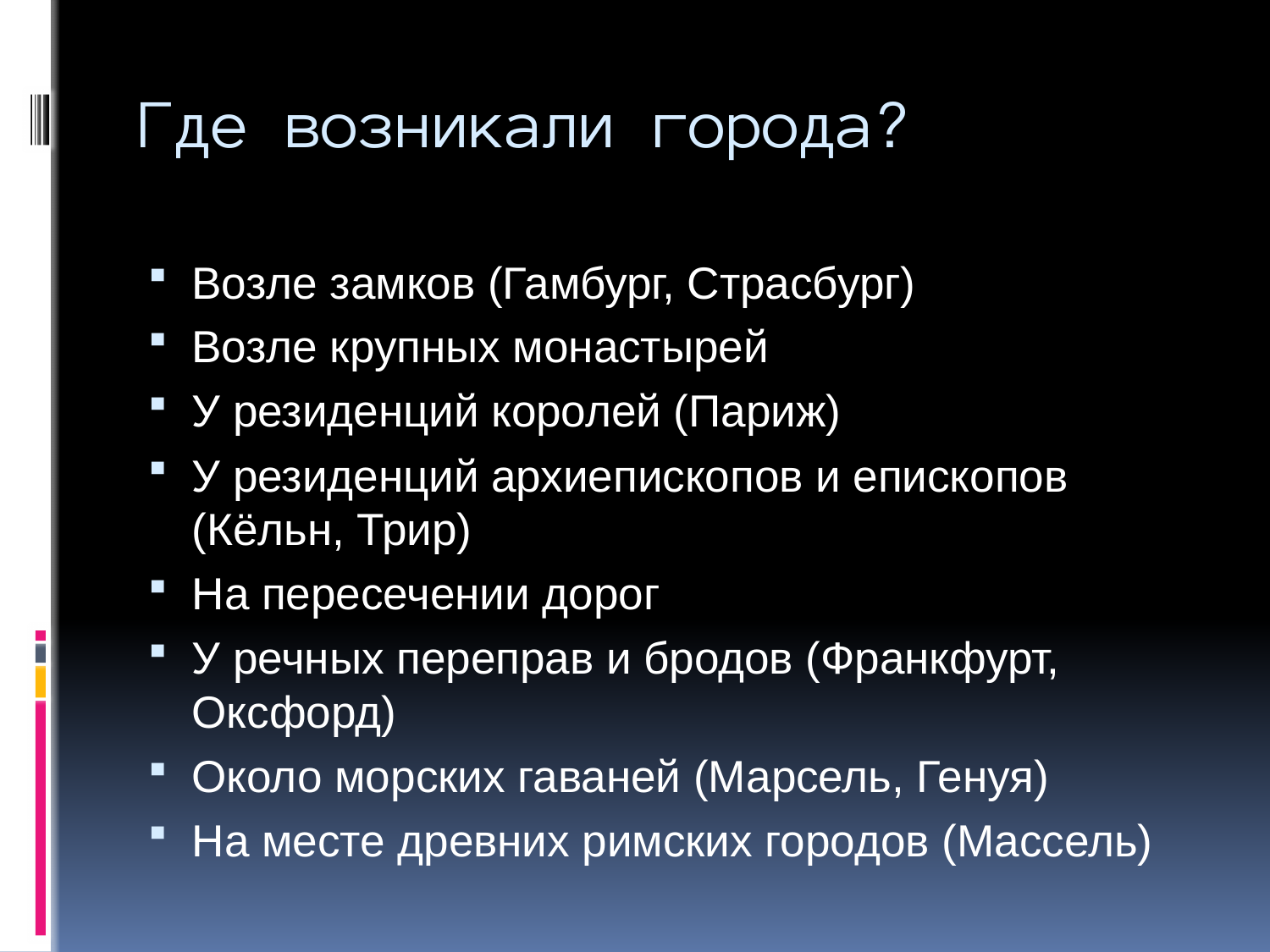

# Где возникали города?
Возле замков (Гамбург, Страсбург)
Возле крупных монастырей
У резиденций королей (Париж)
У резиденций архиепископов и епископов (Кёльн, Трир)
На пересечении дорог
У речных переправ и бродов (Франкфурт, Оксфорд)
Около морских гаваней (Марсель, Генуя)
На месте древних римских городов (Массель)